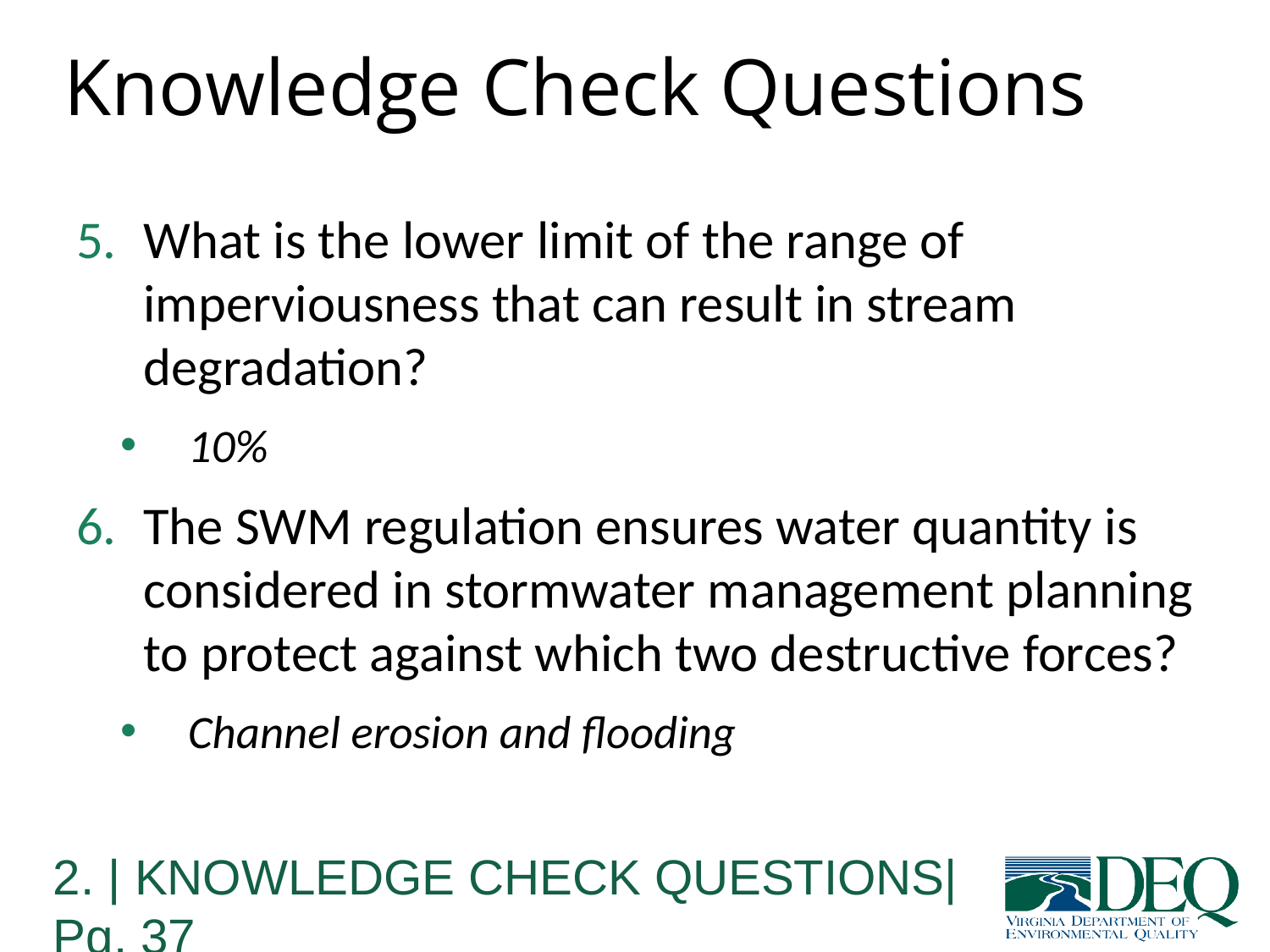

# Knowledge Check Questions
What is the lower limit of the range of imperviousness that can result in stream degradation?
10%
The SWM regulation ensures water quantity is considered in stormwater management planning to protect against which two destructive forces?
Channel erosion and flooding

2. | KNOWLEDGE CHECK QUESTIONS| Pg. 37